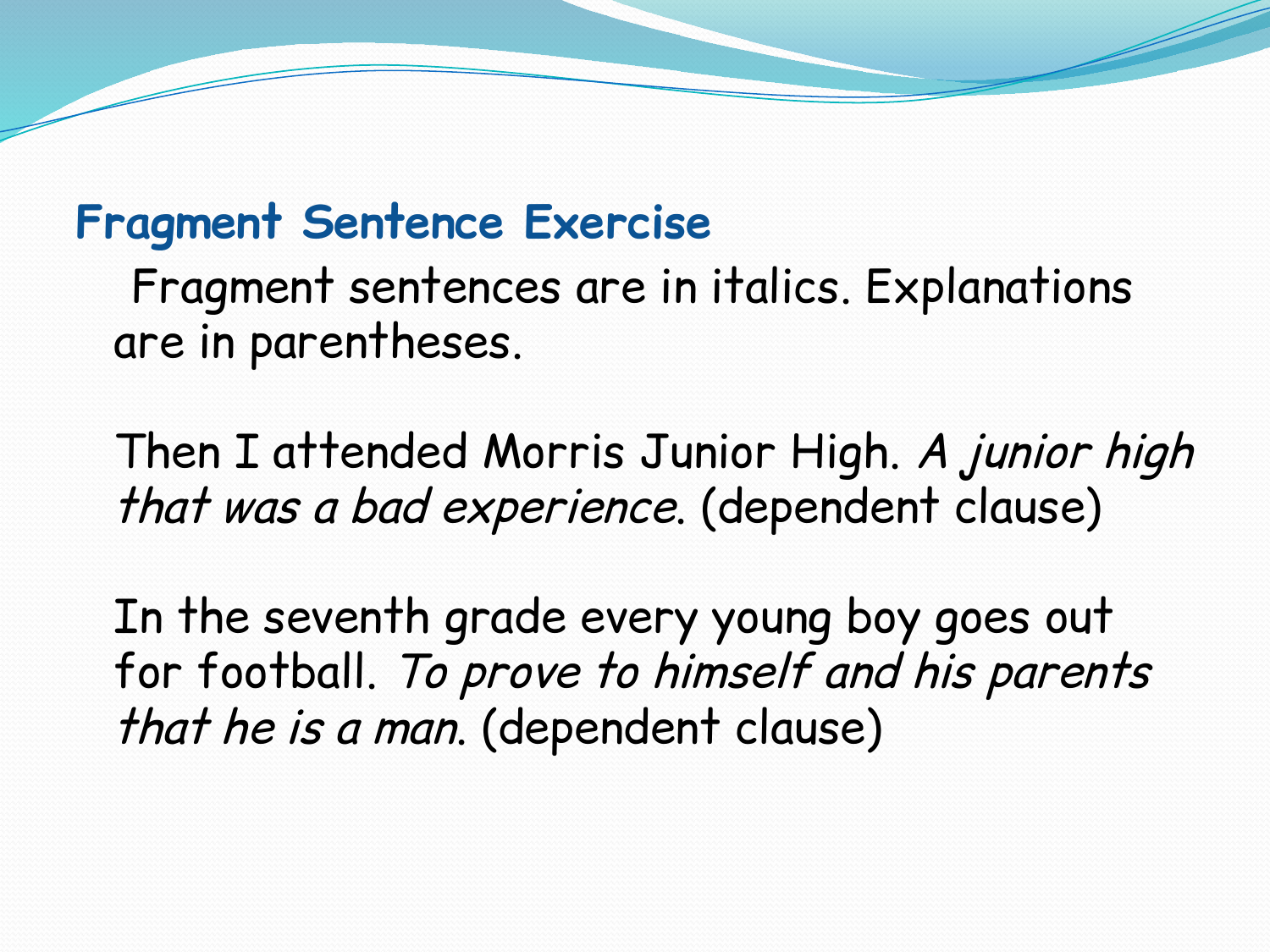

Fragment Sentence Exercise
    Fragment sentences are in italics. Explanations are in parentheses. 
Then I attended Morris Junior High. A junior high that was a bad experience. (dependent clause)
In the seventh grade every young boy goes out for football. To prove to himself and his parents that he is a man. (dependent clause)